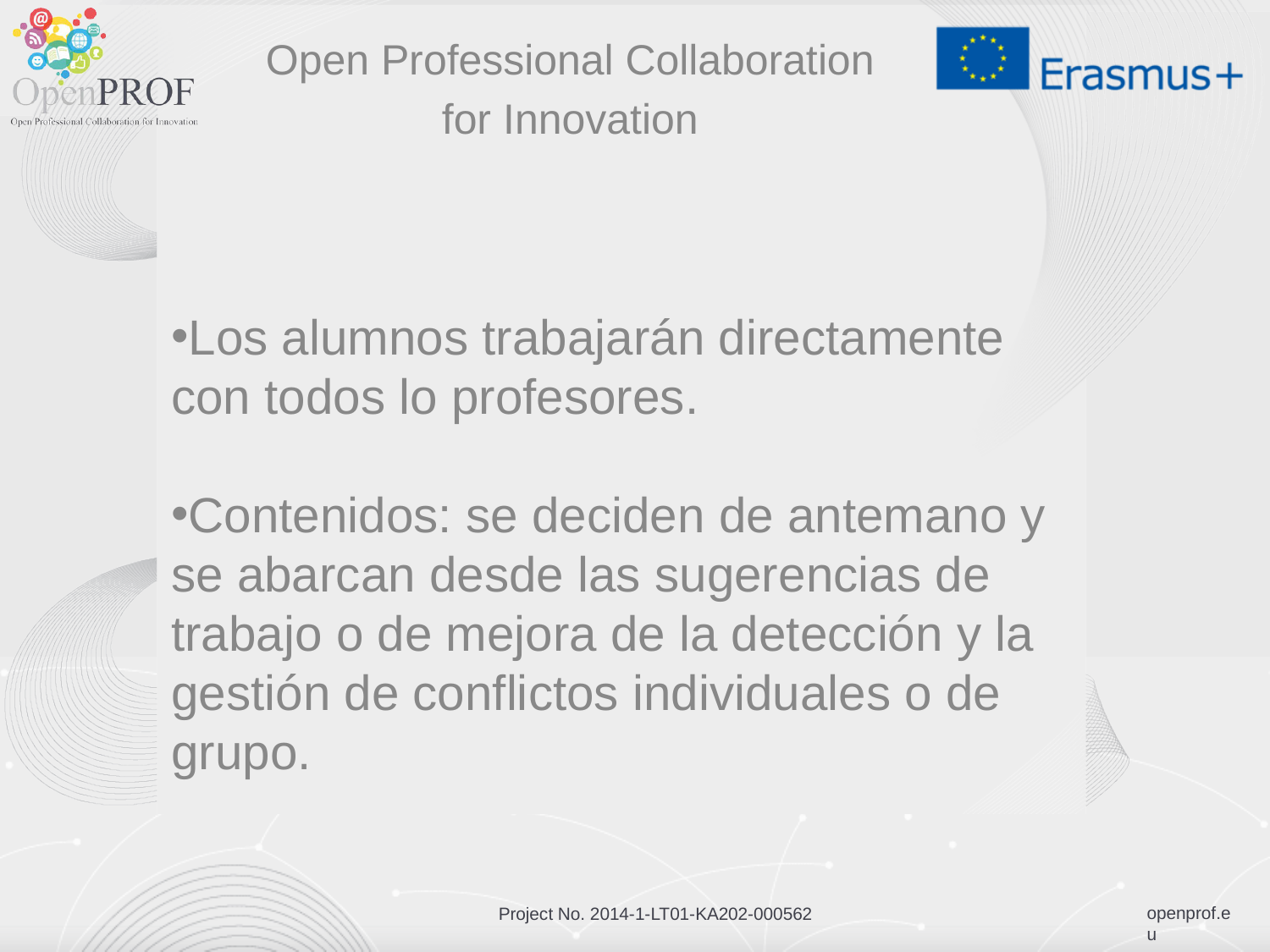

Open Professional Collaboration
for Innovation
Los alumnos trabajarán directamente con todos lo profesores.

Contenidos: se deciden de antemano y se abarcan desde las sugerencias de trabajo o de mejora de la detección y la gestión de conflictos individuales o de grupo.